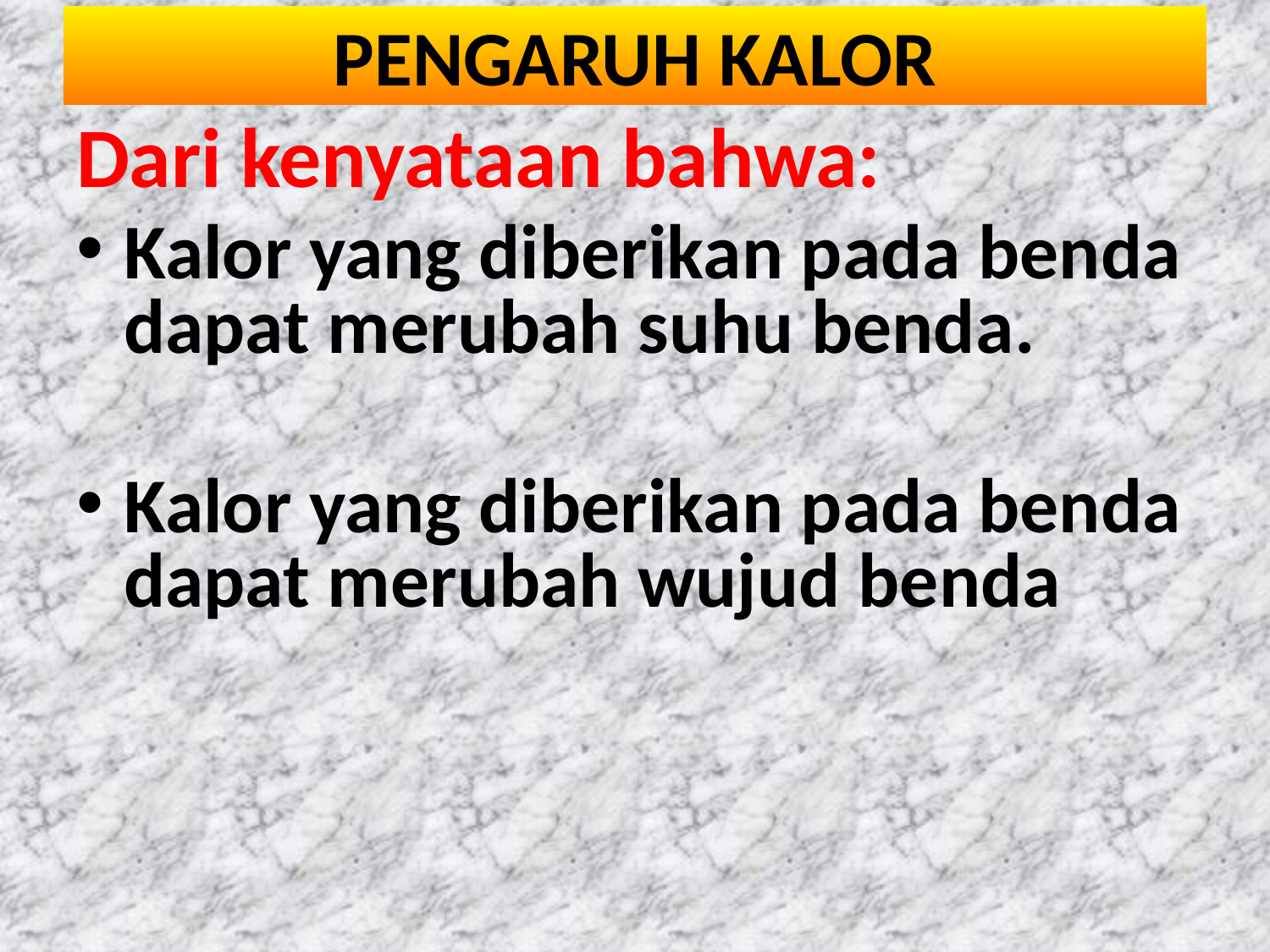

# PENGARUH KALOR
Dari kenyataan bahwa:
Kalor yang diberikan pada benda dapat merubah suhu benda.

Kalor yang diberikan pada benda dapat merubah wujud benda